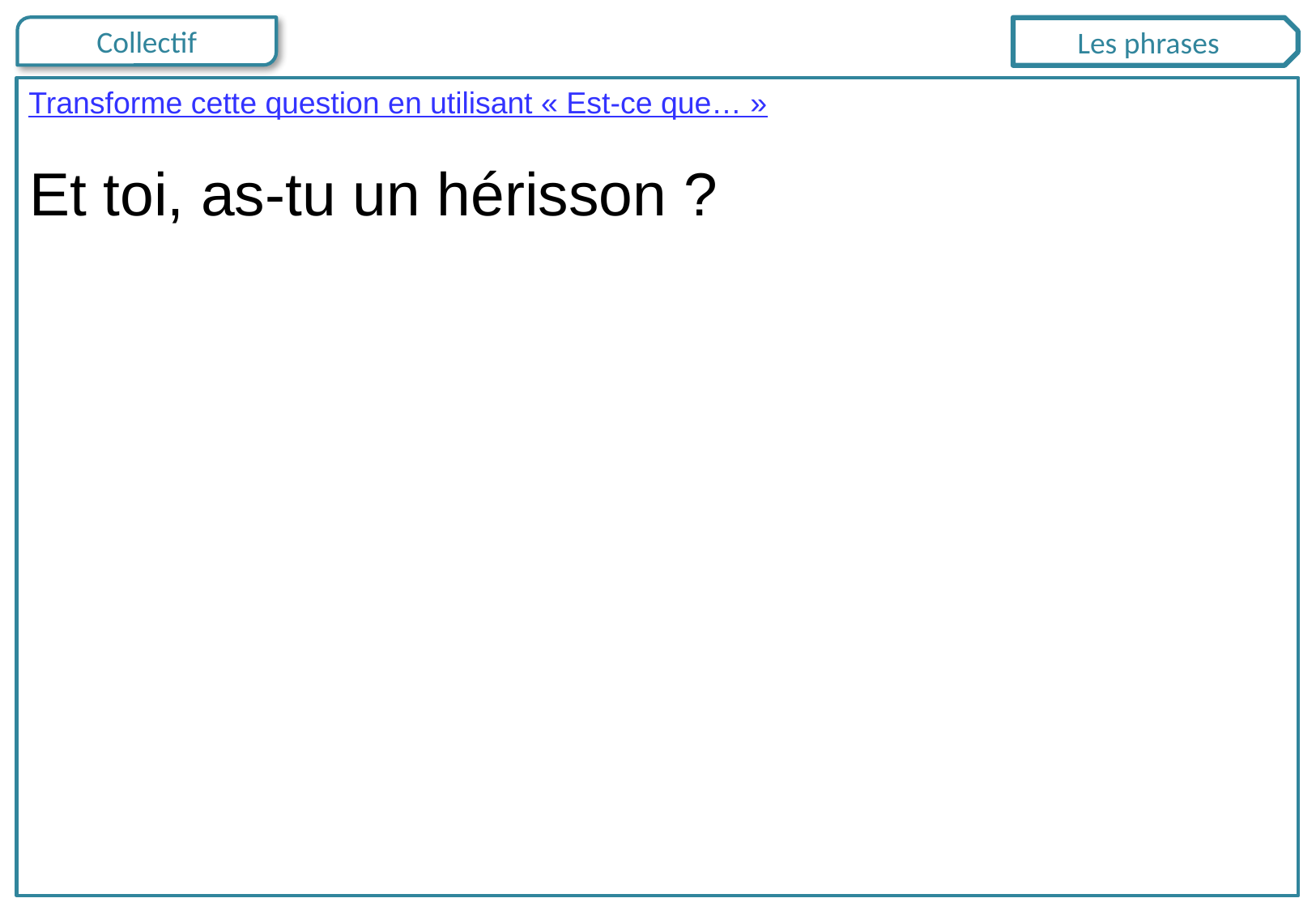

Les phrases
Transforme cette question en utilisant « Est-ce que… »
Et toi, as-tu un hérisson ?